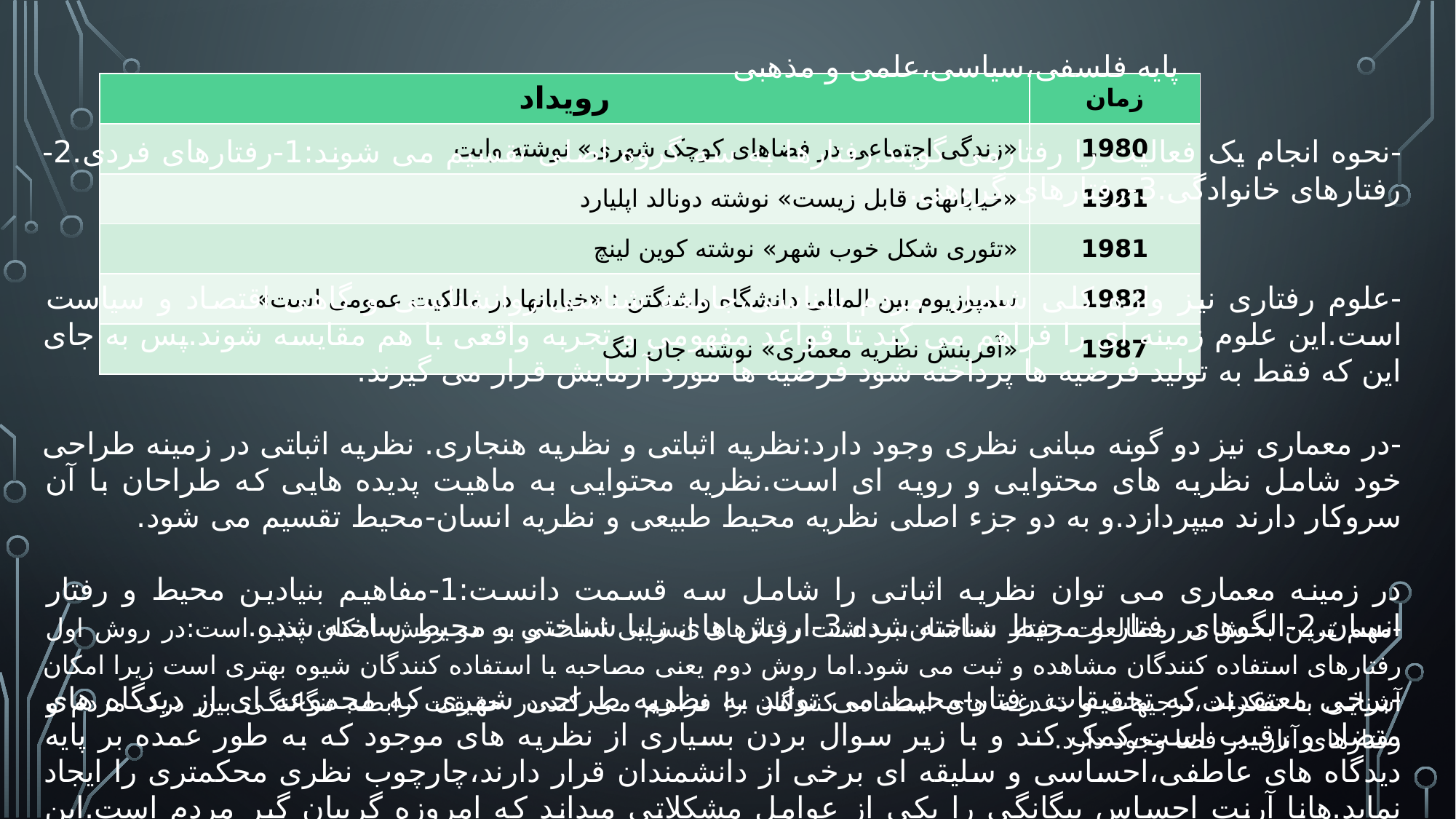

پایه فلسفی،سیاسی،علمی و مذهبی
| رویداد | زمان |
| --- | --- |
| «زندگی اجتماعی در فضاهای کوچک شهری» نوشته وایت | 1980 |
| «خیابانهای قابل زیست» نوشته دونالد اپلیارد | 1981 |
| «تئوری شکل خوب شهر» نوشته کوین لینچ | 1981 |
| سمپوزیوم بین المللی دانشگاه واشنگتن : «خیابانها در مالکیت عمومی است» | 1982 |
| «آفرینش نظریه معماری» نوشته جان لنگ | 1987 |
-نحوه انجام یک فعالیت را رفتارمی گویند.رفتارها به سه گروه اصلی تقسیم می شوند:1-رفتارهای فردی.2-رفتارهای خانوادگی.3-رفتارهای گروهی.

-علوم رفتاری نیز واژه کلی شامل  مردم شناسی،جامعه شناسی،روانشناسی و گاهی اقتصاد و سیاست است.این علوم زمینه ای را فراهم می کند تا قواعد مفهومی و تجربه واقعی با هم مقایسه شوند.پس به جای این که فقط به تولید فرضیه ها پرداخته شود فرضیه ها مورد آزمایش قرار می گیرند.

-در معماری نیز دو گونه مبانی نظری وجود دارد:نظریه اثباتی و نظریه هنجاری. نظریه اثباتی در زمینه طراحی خود شامل نظریه های محتوایی و رویه ای است.نظریه محتوایی به ماهیت پدیده هایی که طراحان با آن سروکار دارند میپردازد.و به دو جزء اصلی نظریه محیط طبیعی و نظریه انسان-محیط تقسیم می شود.

در زمینه معماری می توان نظریه اثباتی را شامل سه قسمت دانست:1-مفاهیم بنیادین محیط و رفتار انسان.2-الگوهای رفتار و محیط ساخته شده.3-ارزش های زیبا شناختی و محیط ساخته شده.

-برخی معتقدند که تحقیقات رفتار-محیط می تواند به نظریه طراحی شهری که مجموعه ای از دیدگاه های متضاد و رقیب است،کمک کند و با زیر سوال بردن بسیاری از نظریه های موجود که به طور عمده بر پایه دیدگاه های عاطفی،احساسی و سلیقه ای برخی از دانشمندان قرار دارند،چارچوب نظری محکمتری را ایجاد نماید.هانا آرنت احساس بیگانگی را یکی از عوامل مشکلاتی میداند که امروزه گریبان گیر مردم است.این احساس بیگانگی حاصل تجددگرایی است ونتیجه آن فقدان صمیمیت و نزدیکی بین فرد و محیط و بین فرد با افراد دیگر است.

-مهم ترین بخش در مطالعات رفتار شناسان،برداشت رفتارهای انسانی است و به دو روش امکان پذیر است:در روش اول رفتارهای استفاده کنندگان مشاهده و ثبت می شود.اما روش دوم یعنی مصاحبه با استفاده کنندگان شیوه بهتری است زیرا امکان آشنایی با تفکرات،ترجیهات و دغدغه های استفاده کنندگان را فراهم می کند.در حقیقت رابطه تنگاتنگی بین درک مردم و رفتارهای آنان در فضا وجود دارد.